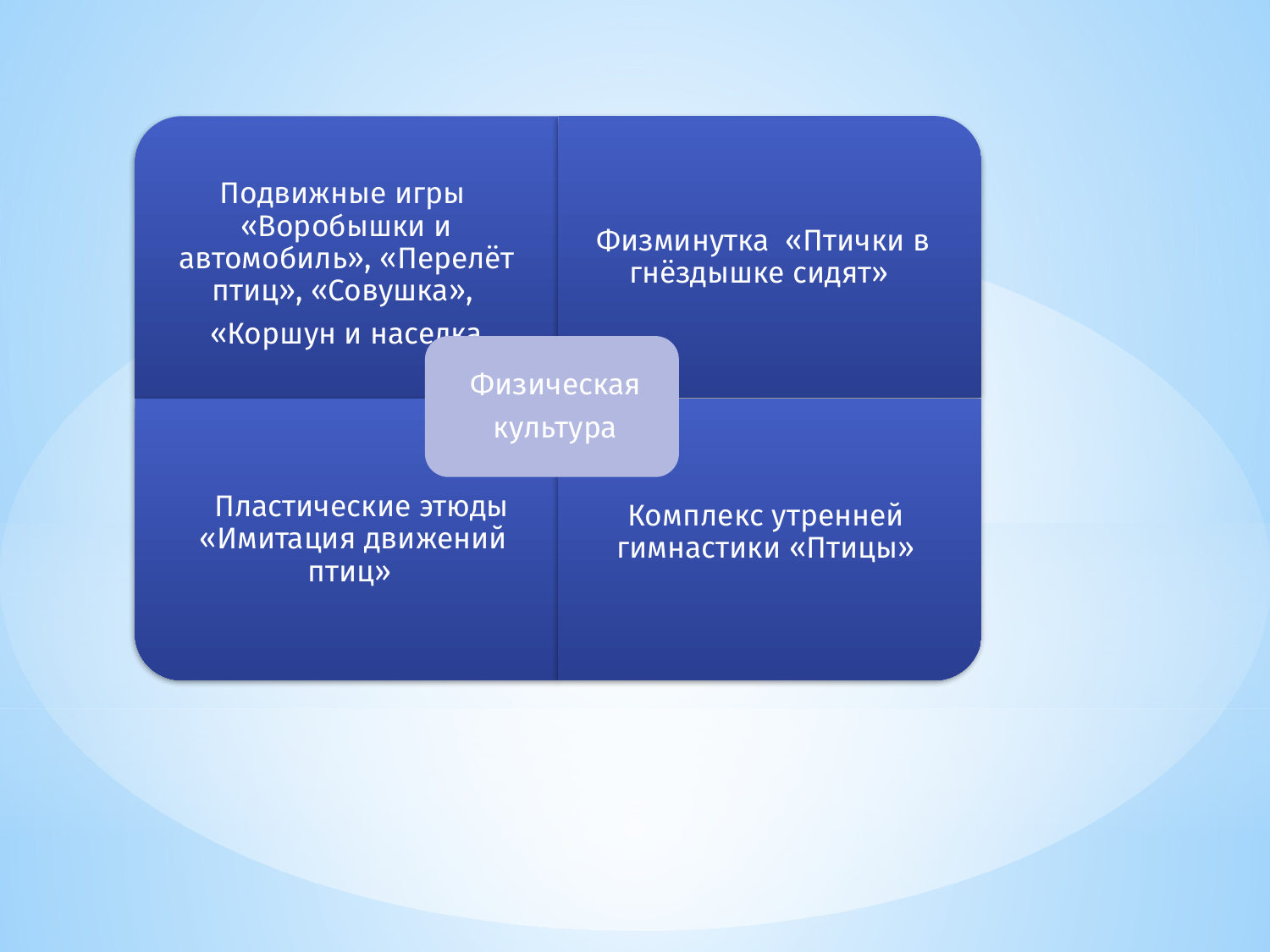

Подвижные игры  «Воробышки и автомобиль», «Перелёт птиц», «Совушка»,
«Коршун и наседка
Физминутка  «Птички в гнёздышке сидят»
  Пластические этюды «Имитация движений птиц»
Комплекс утренней  гимнастики «Птицы»
Физическая
культура